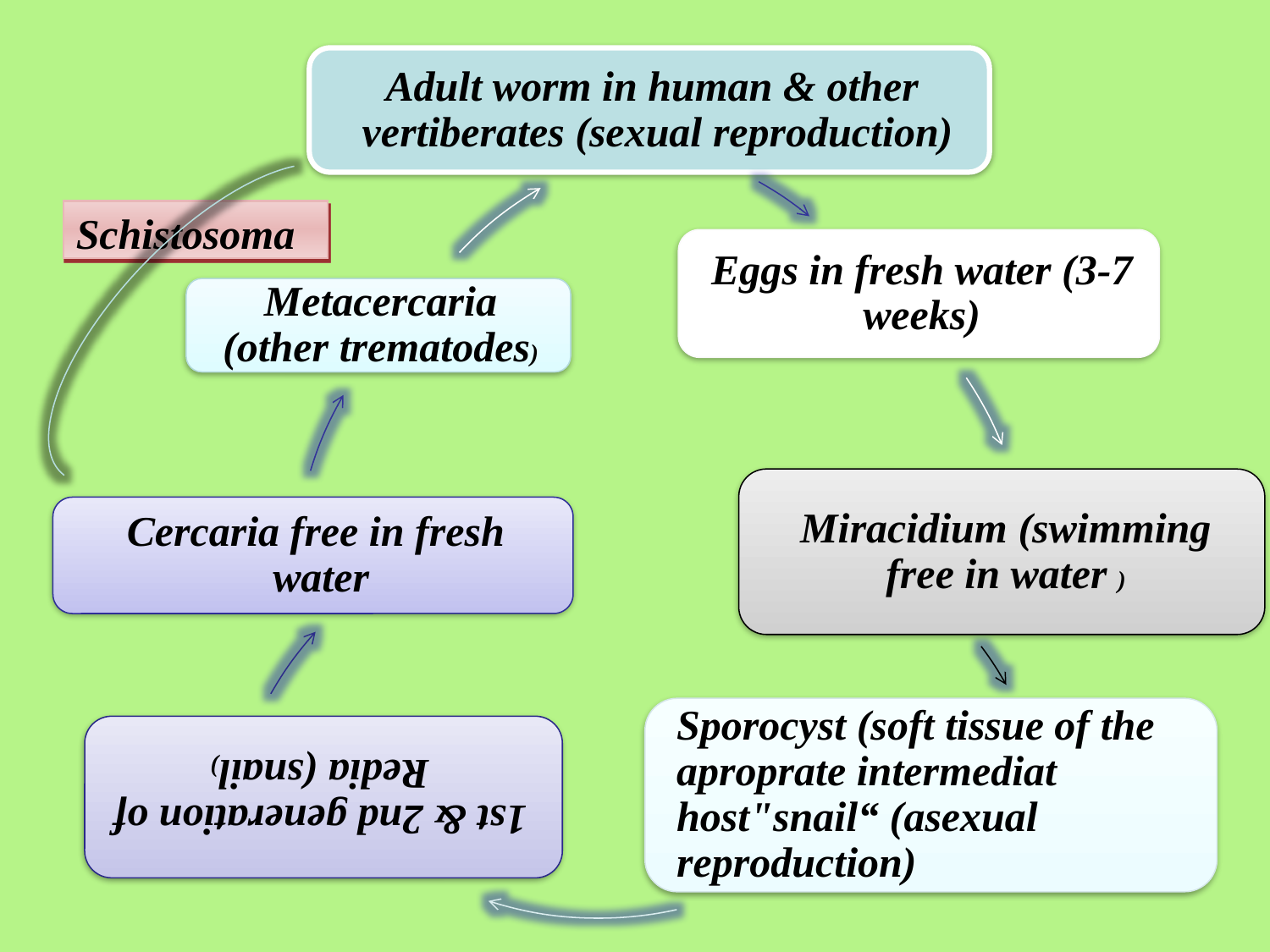

Adult worm in human & other vertiberates (sexual reproduction)
Eggs in fresh water (3-7 weeks)
Miracidium (swimming free in water )
Sporocyst (soft tissue of the aproprate intermediat host"snail“ (asexual reproduction)
1st & 2nd generation of Redia (snail)
Cercaria free in fresh water
Metacercaria (other trematodes)

Schistosoma